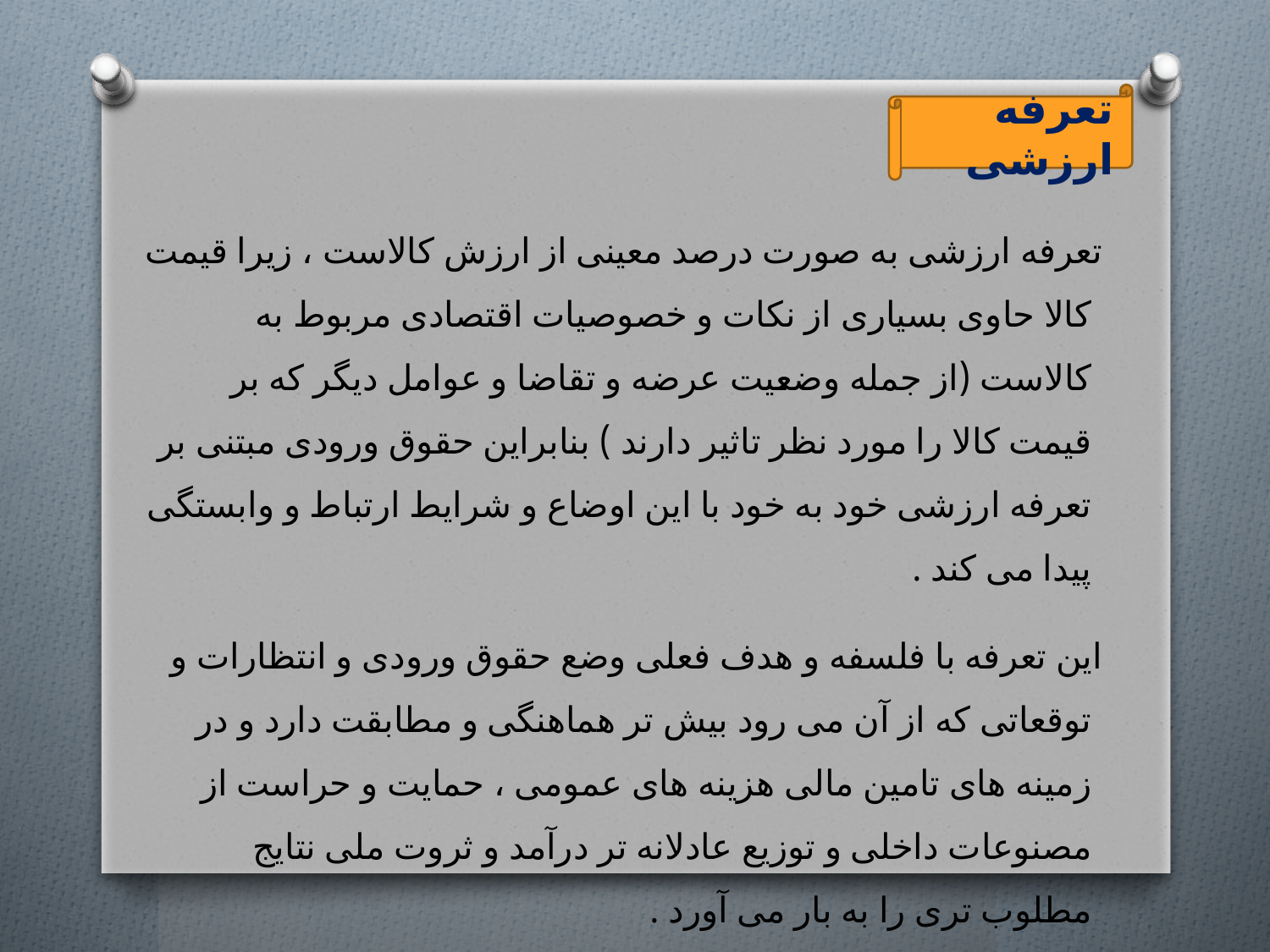

تعرفه ارزشی

   تعرفه ارزشی به صورت درصد معینی از ارزش کالاست ، زیرا قیمت کالا حاوی بسیاری از نکات و خصوصیات اقتصادی مربوط به کالاست (از جمله وضعیت عرضه و تقاضا و عوامل دیگر که بر قیمت کالا را مورد نظر تاثیر دارند ) بنابراین حقوق ورودی مبتنی بر تعرفه ارزشی خود به خود با این اوضاع و شرایط ارتباط و وابستگی پیدا می کند .
   این تعرفه با فلسفه و هدف فعلی وضع حقوق ورودی و انتظارات و توقعاتی که از آن می رود بیش تر هماهنگی و مطابقت دارد و در زمینه های تامین مالی هزینه های عمومی ، حمایت و حراست از مصنوعات داخلی و توزیع عادلانه تر درآمد و ثروت ملی نتایج مطلوب تری را به بار می آورد .